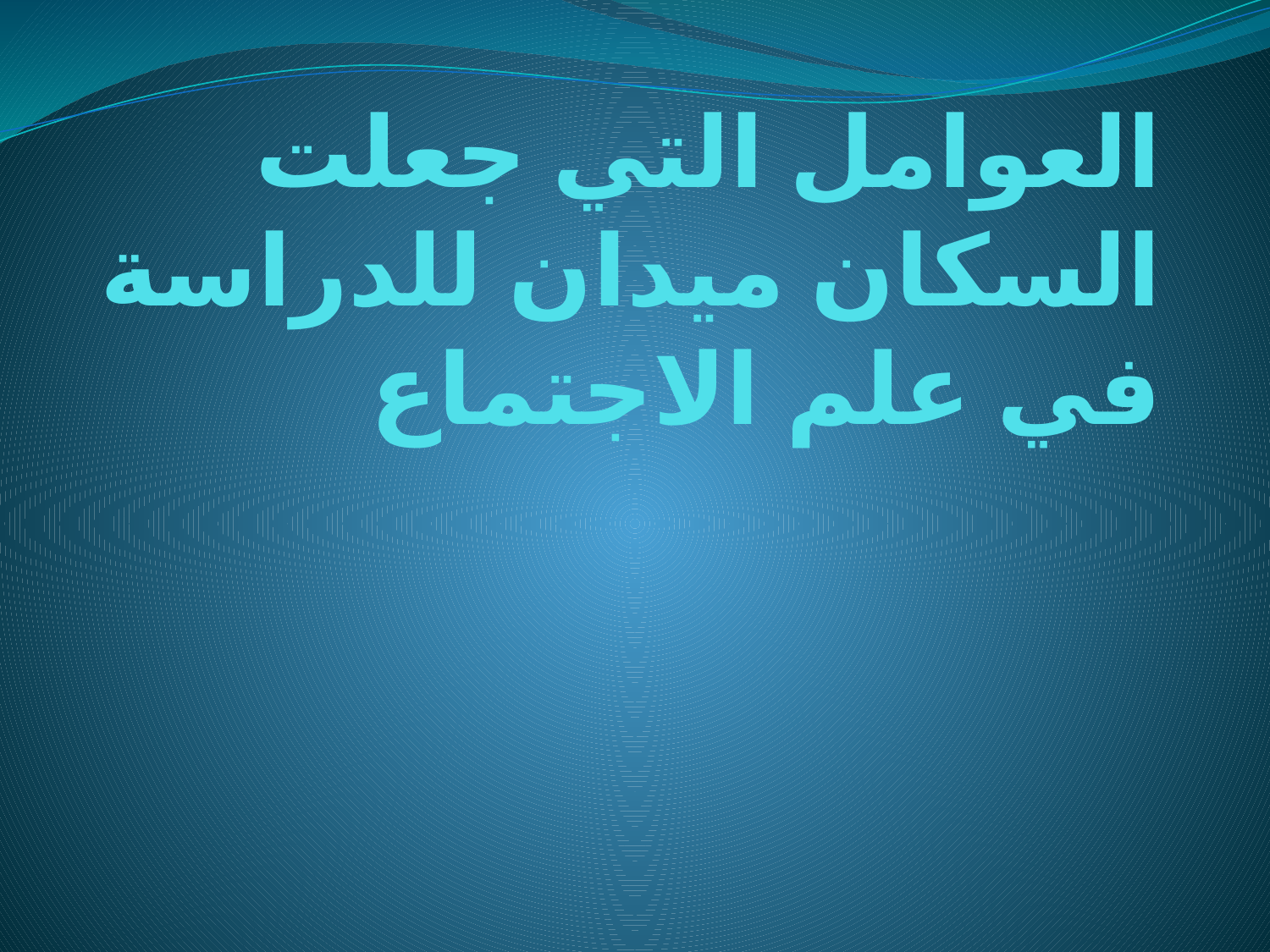

# العوامل التي جعلت السكان ميدان للدراسة في علم الاجتماع